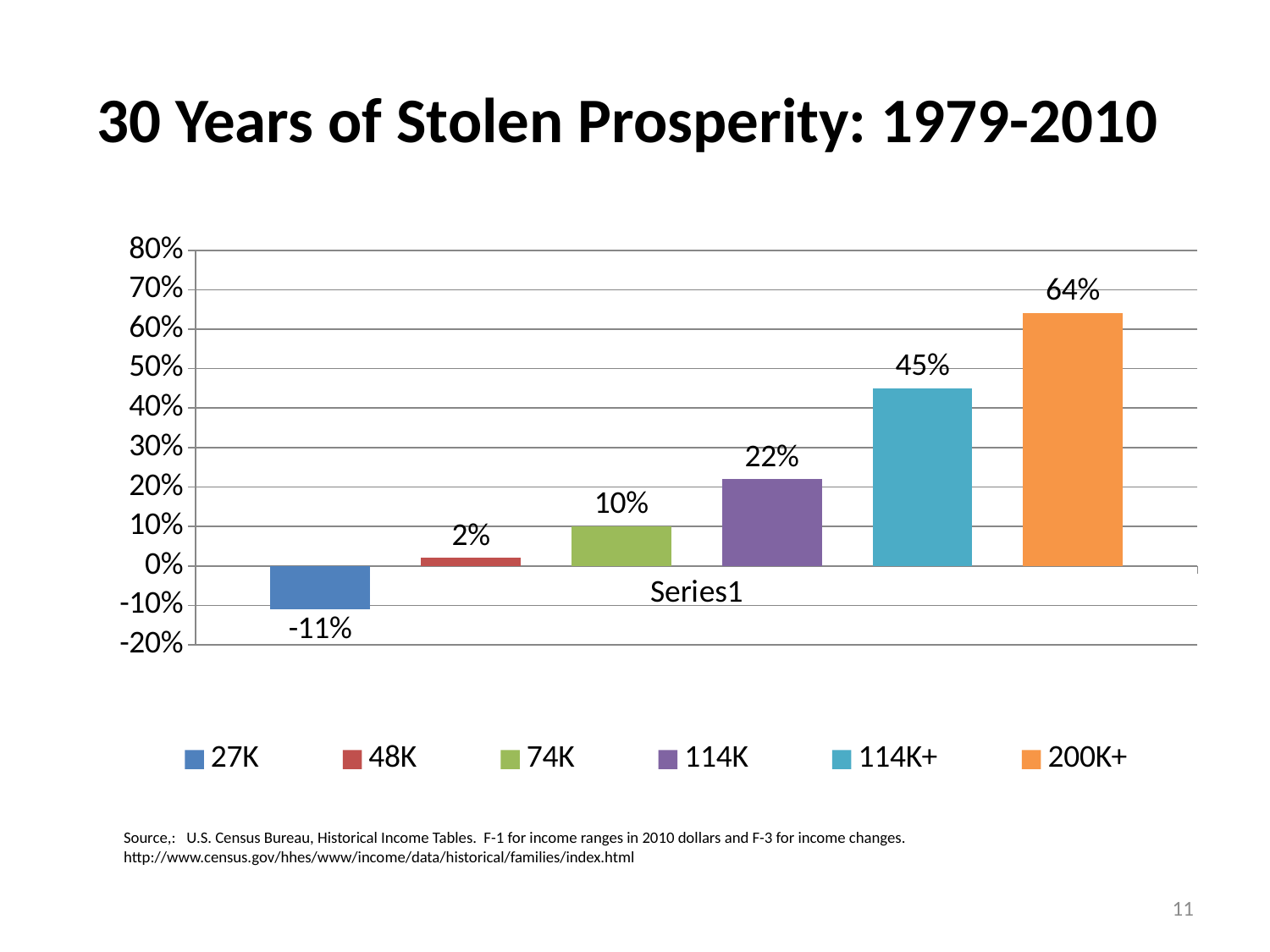

# 30 Years of Stolen Prosperity: 1979-2010

### Chart

| Category | 27K | 48K | 74K | 114K | 114K+ | 200K+ |
|---|---|---|---|---|---|---|
|  | -0.11 | 0.02 | 0.1 | 0.22 | 0.45 | 0.64 |
Source,:   U.S. Census Bureau, Historical Income Tables.  F-1 for income ranges in 2010 dollars and F-3 for income changes. http://www.census.gov/hhes/www/income/data/historical/families/index.html

11